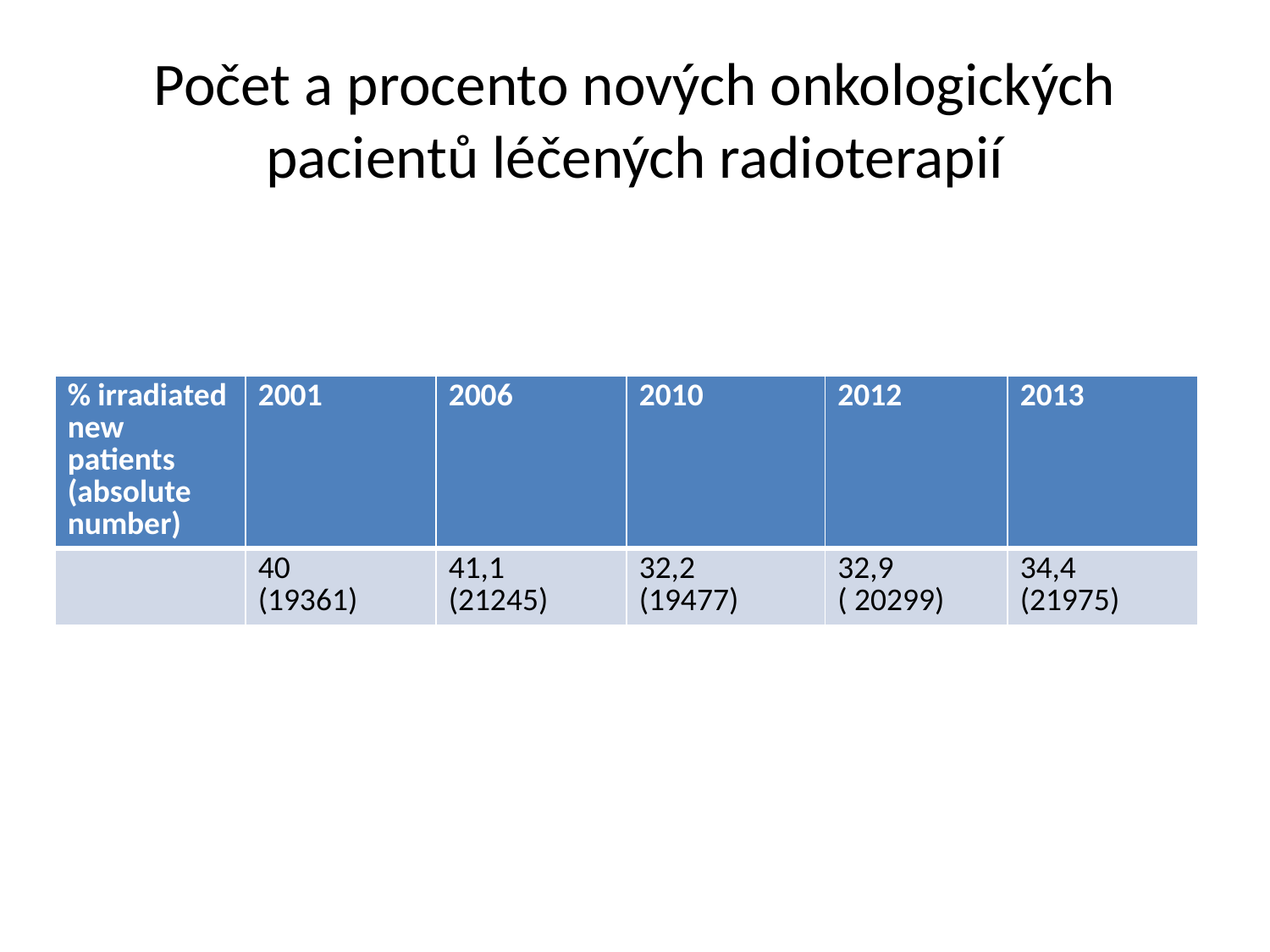

# Počet a procento nových onkologických pacientů léčených radioterapií
| % irradiated new patients (absolute number) | 2001 | 2006 | 2010 | 2012 | 2013 |
| --- | --- | --- | --- | --- | --- |
|  | 40 (19361) | 41,1 (21245) | 32,2 (19477) | 32,9 ( 20299) | 34,4 (21975) |